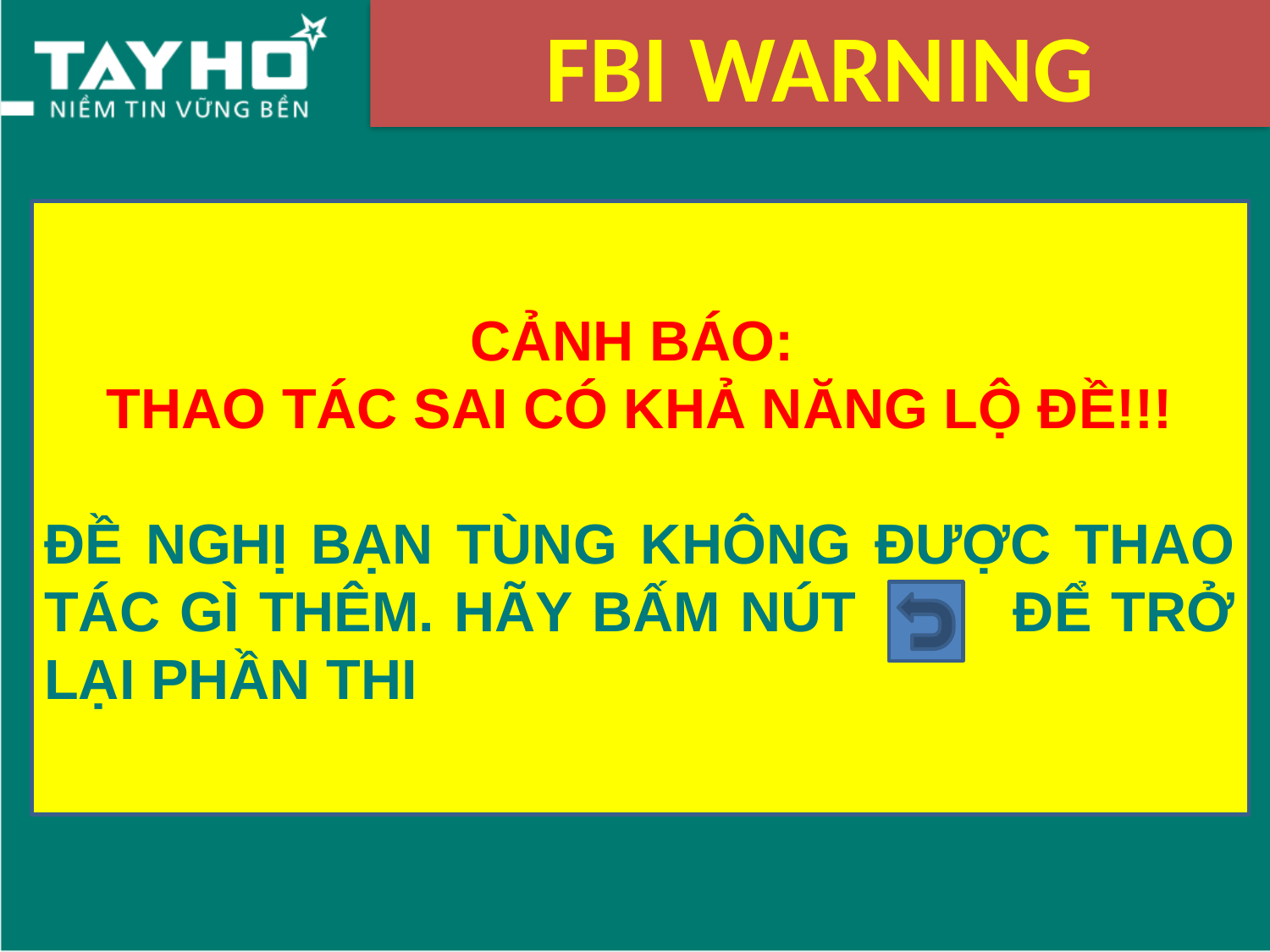

FBI WARNING
CẢNH BÁO:
THAO TÁC SAI CÓ KHẢ NĂNG LỘ ĐỀ!!!

ĐỀ NGHỊ BẠN TÙNG KHÔNG ĐƯỢC THAO TÁC GÌ THÊM. HÃY BẤM NÚT        ĐỂ TRỞ LẠI PHẦN THI